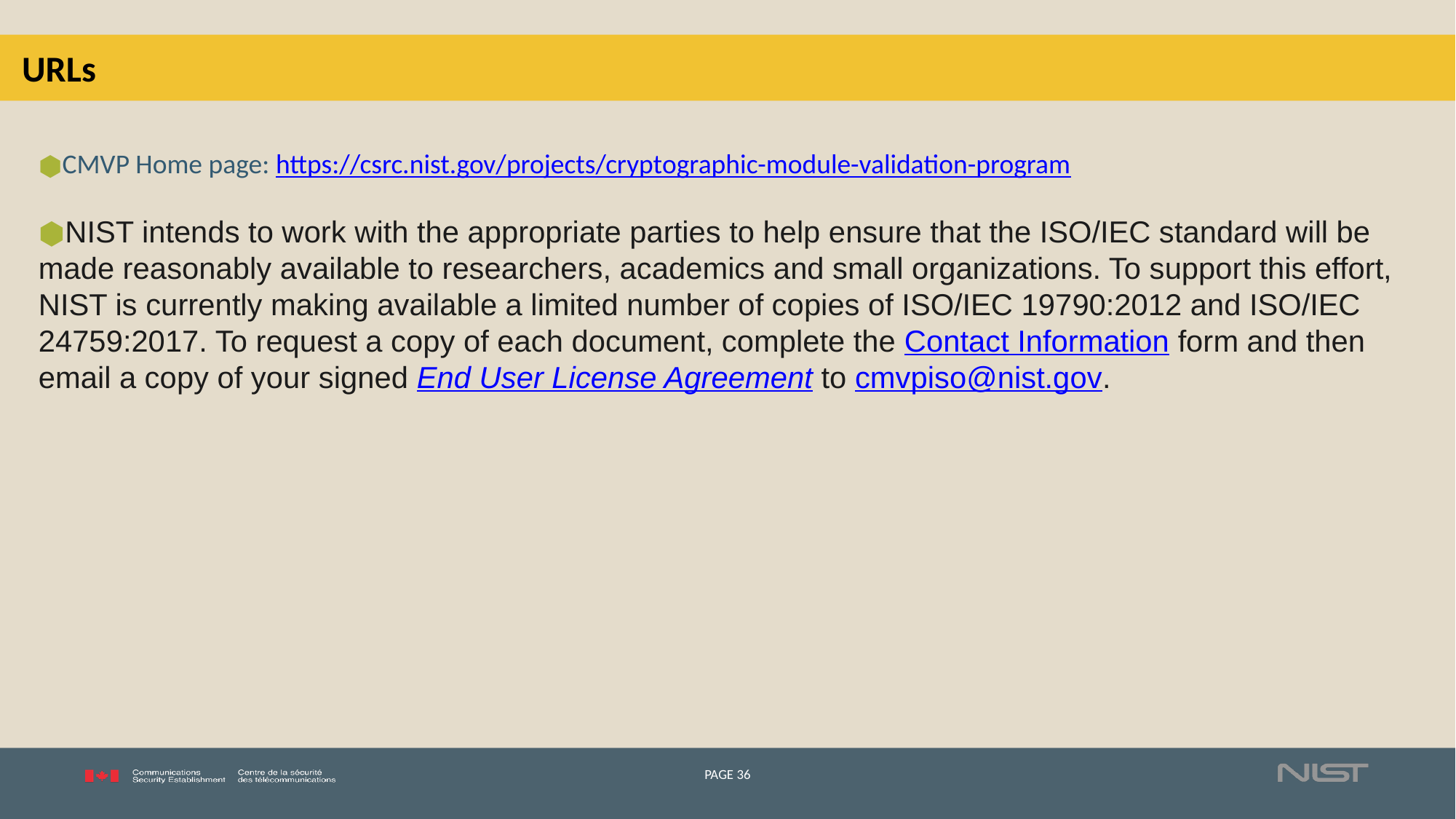

# URLs

CMVP Home page: https://csrc.nist.gov/projects/cryptographic-module-validation-program

NIST intends to work with the appropriate parties to help ensure that the ISO/IEC standard will be made reasonably available to researchers, academics and small organizations. To support this effort, NIST is currently making available a limited number of copies of ISO/IEC 19790:2012 and ISO/IEC 24759:2017. To request a copy of each document, complete the Contact Information form and then email a copy of your signed End User License Agreement to cmvpiso@nist.gov.